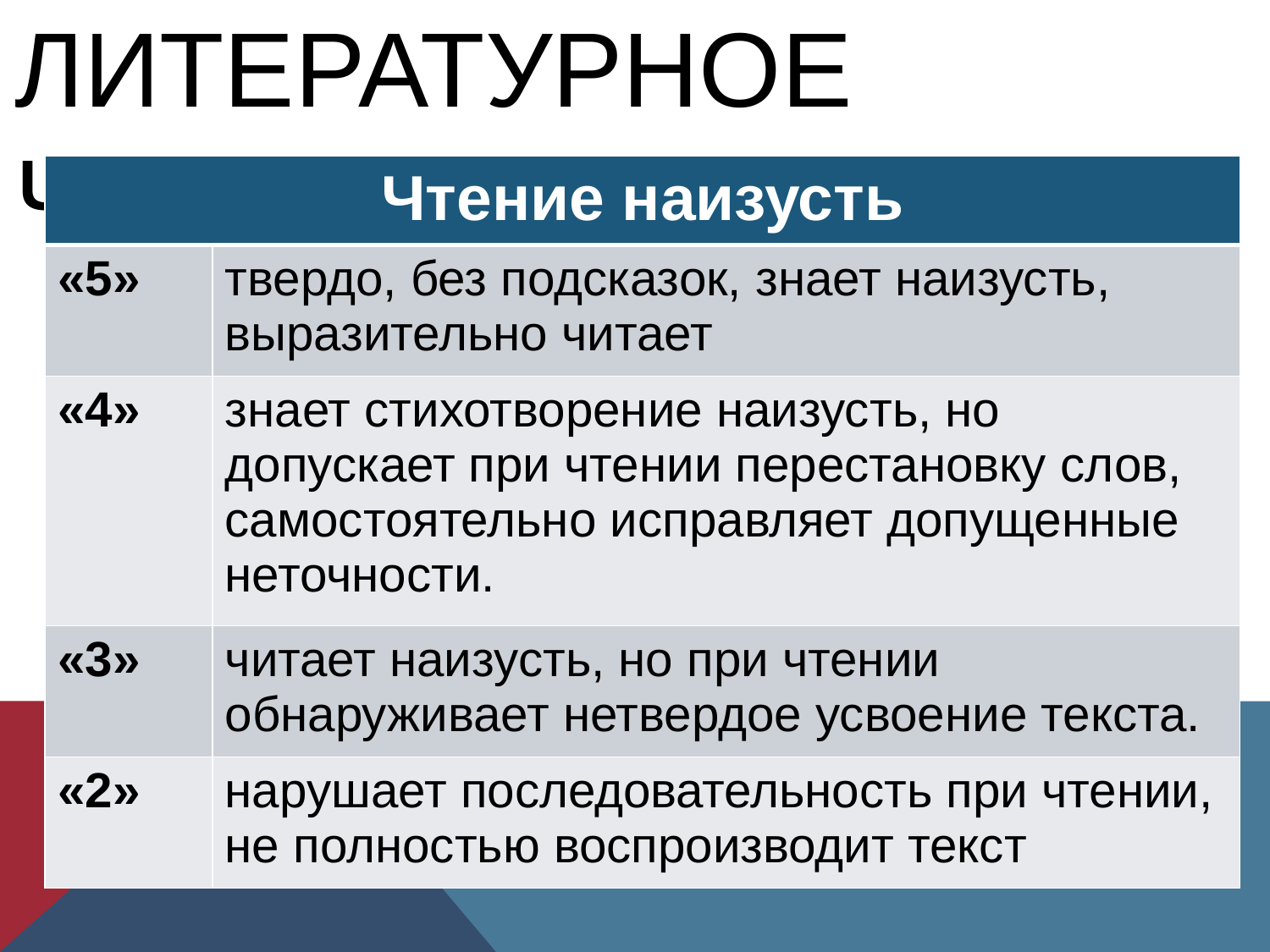

Литературное чтение
| Чтение наизусть |  |
| --- | --- |
| «5» | твердо, без подсказок, знает наизусть, выразительно читает |
| «4» | знает стихотворение наизусть, но допускает при чтении перестановку слов, самостоятельно исправляет допущенные неточности. |
| «3» | читает наизусть, но при чтении обнаруживает нетвердое усвоение текста. |
| «2» | нарушает последовательность при чтении, не полностью воспроизводит текст |